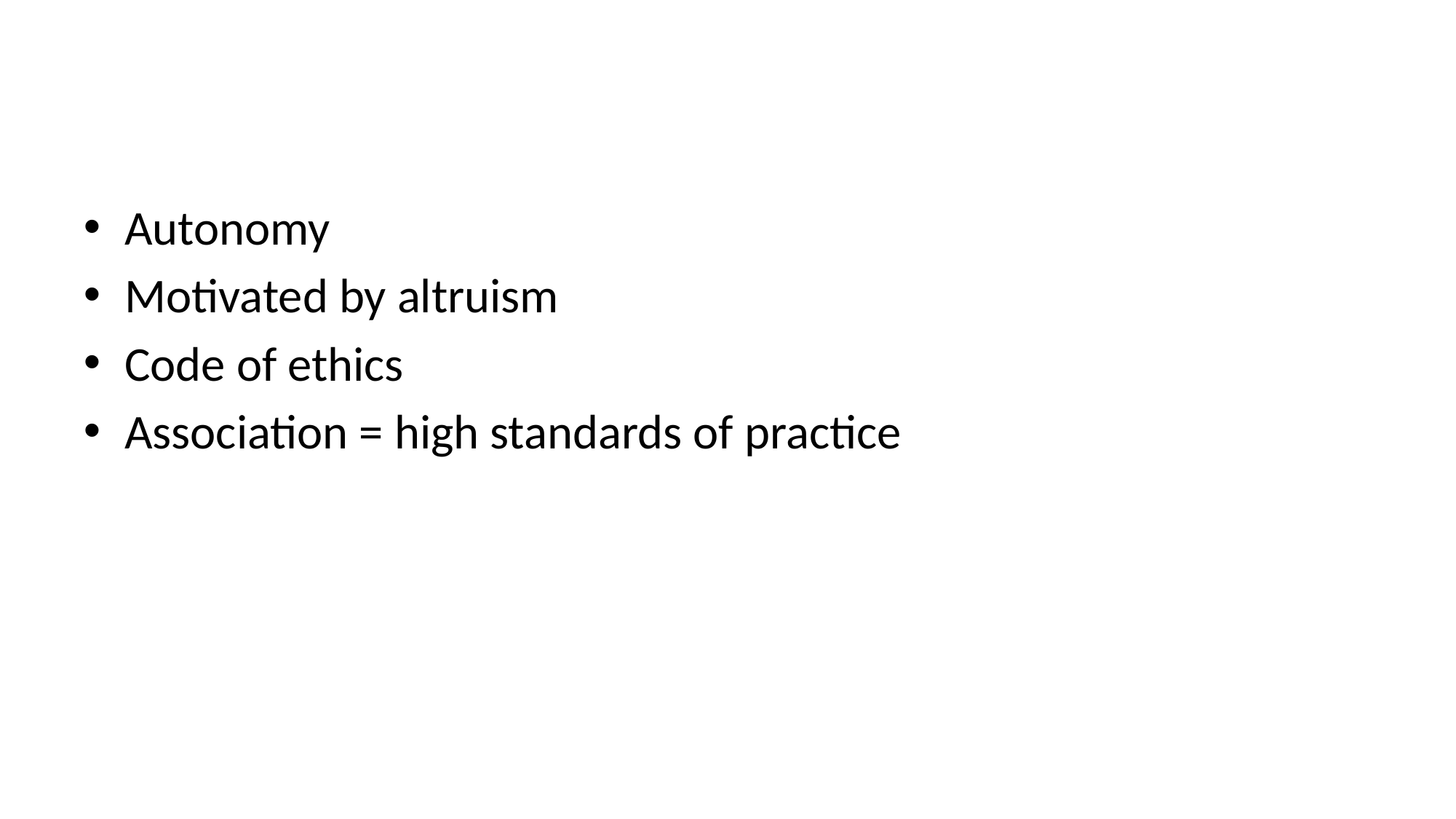

#
Autonomy
Motivated by altruism
Code of ethics
Association = high standards of practice